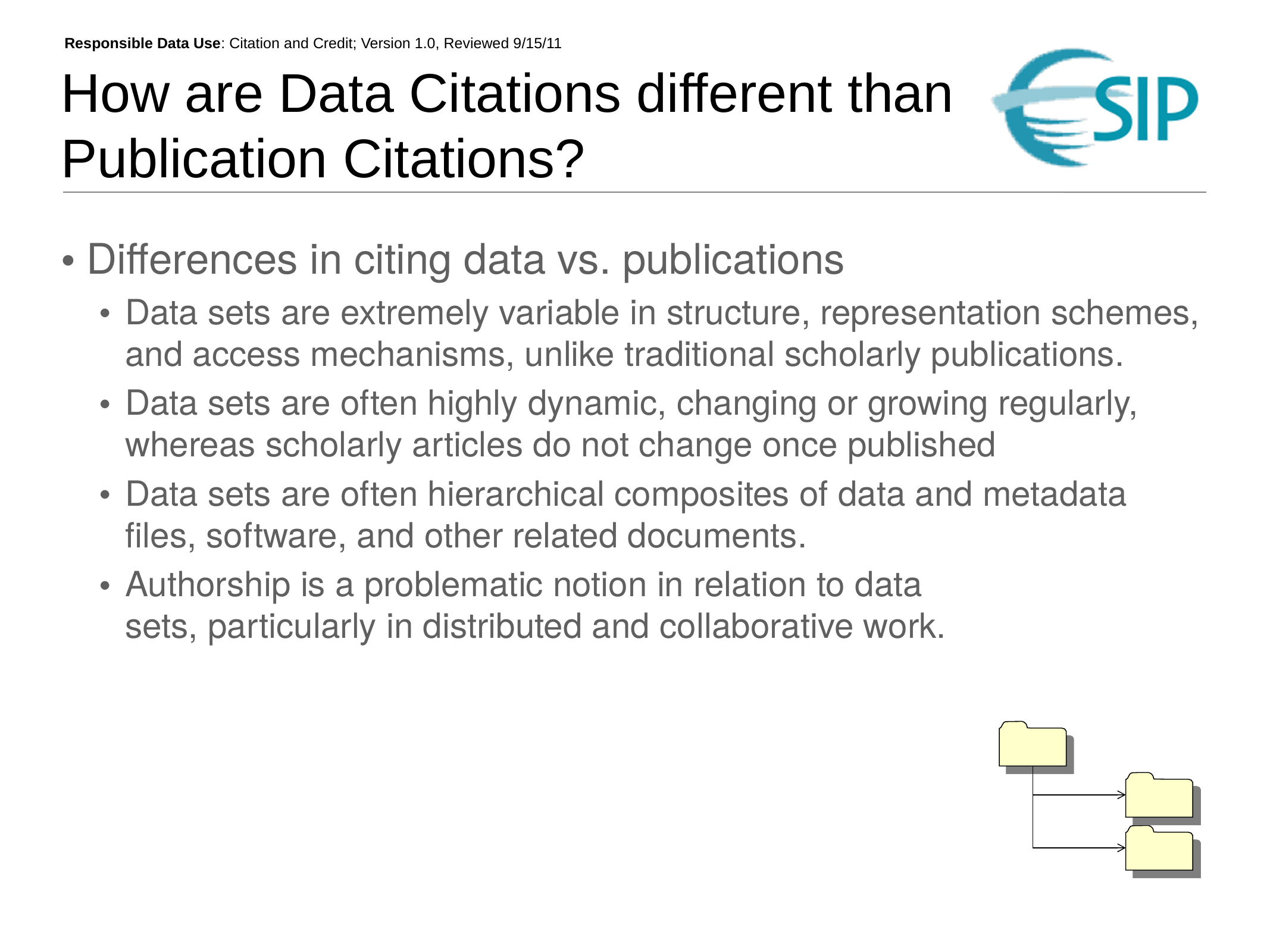

# How are Data Citations different than Publication Citations?
Differences in citing data vs. publications
Data sets are extremely variable in structure, representation schemes, and access mechanisms, unlike traditional scholarly publications.
Data sets are often highly dynamic, changing or growing regularly, whereas scholarly articles do not change once published
Data sets are often hierarchical composites of data and metadata files, software, and other related documents.
Authorship is a problematic notion in relation to data                        sets, particularly in distributed and collaborative work.